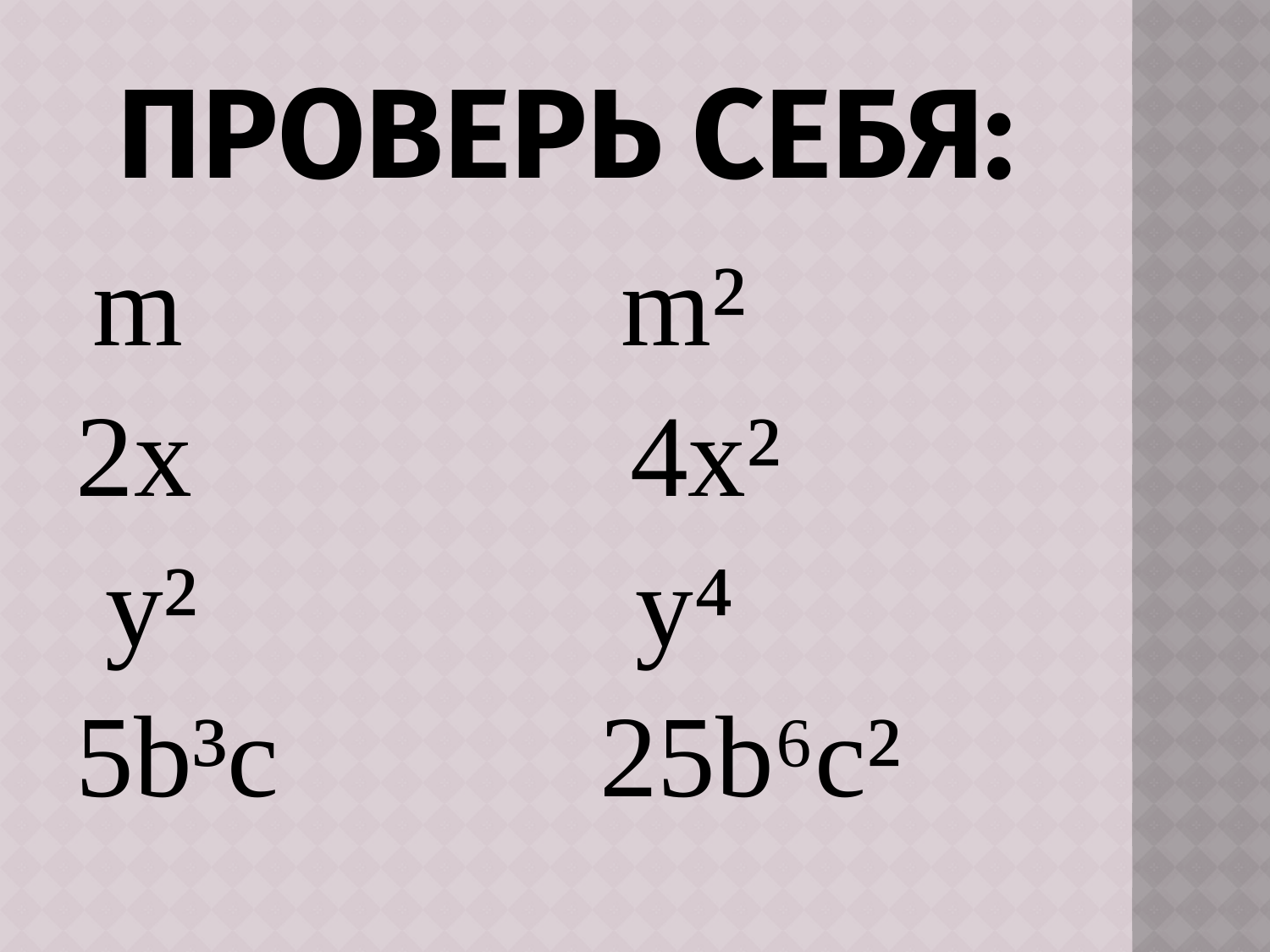

# Проверь себя:
 m               m²
2x               4x²
 y²               y⁴
5b³c           25b⁶c²